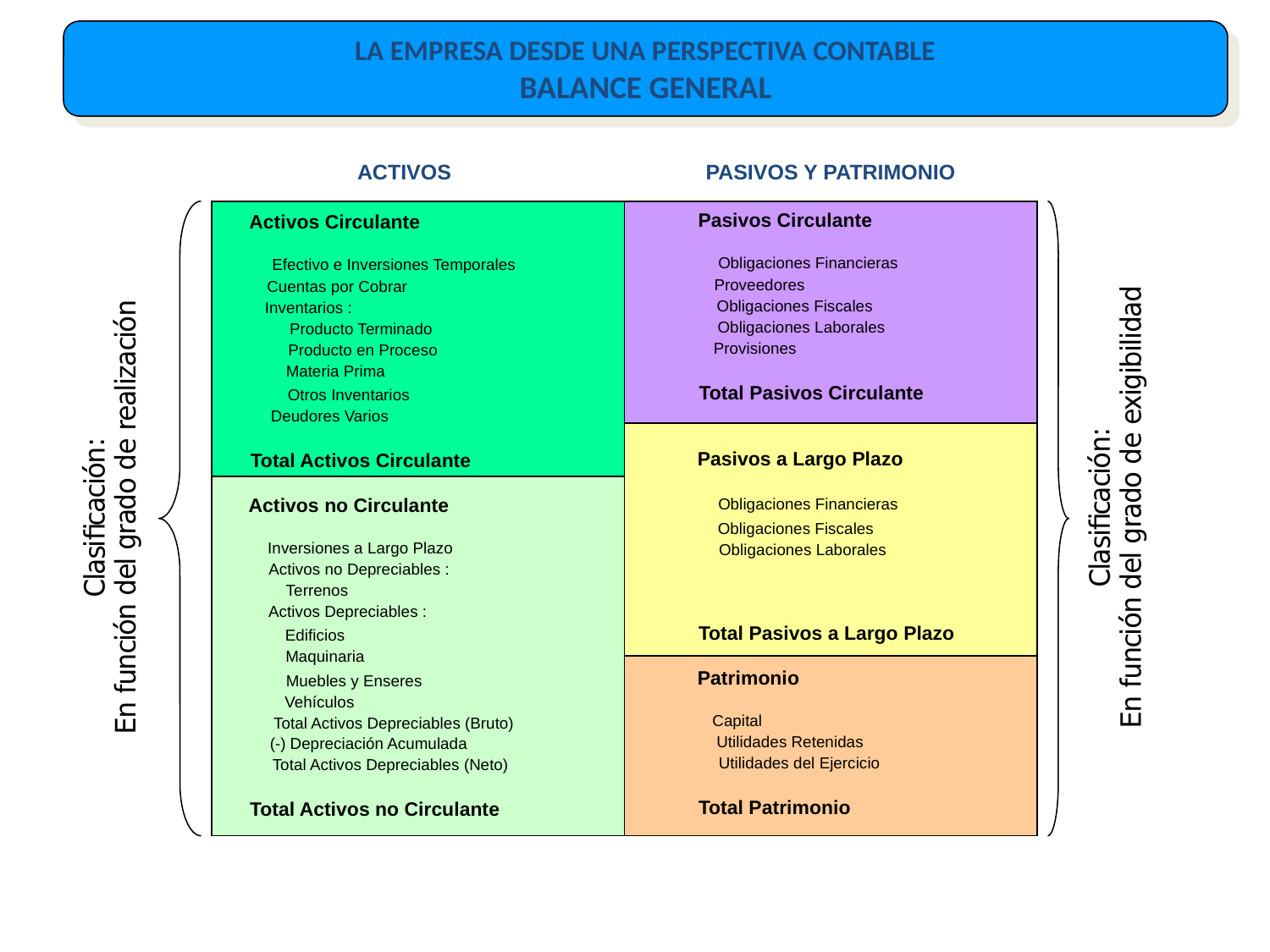

LA EMPRESA DESDE UNA PERSPECTIVA CONTABLE
BALANCE GENERAL
ACTIVOS
PASIVOS Y PATRIMONIO

Pasivos Circulante

Activos Circulante
   Obligaciones Financieras
   Efectivo e Inversiones Temporales
   Proveedores
   Cuentas por Cobrar
   Obligaciones Fiscales
   Inventarios :
   Obligaciones Laborales
        Producto Terminado
   Provisiones
        Producto en Proceso
        Materia Prima
Total Pasivos Circulante

        Otros Inventarios
    Deudores Varios

Pasivos a Largo Plazo
Total Activos Circulante
Clasificación:
En función del grado de exigibilidad

Clasificación:
En función del grado de realización
Activos no Circulante
   Obligaciones Financieras
   Obligaciones Fiscales
   Inversiones a Largo Plazo
   Obligaciones Laborales
   Activos no Depreciables :
        Terrenos
   Activos Depreciables :
Total Pasivos a Largo Plazo
        Edificios

        Maquinaria

Patrimonio
        Muebles y Enseres
        Vehículos
   Capital
   Total Activos Depreciables (Bruto)
   Utilidades Retenidas
   (-) Depreciación Acumulada
   Utilidades del Ejercicio
   Total Activos Depreciables (Neto)
Total Patrimonio
Total Activos no Circulante